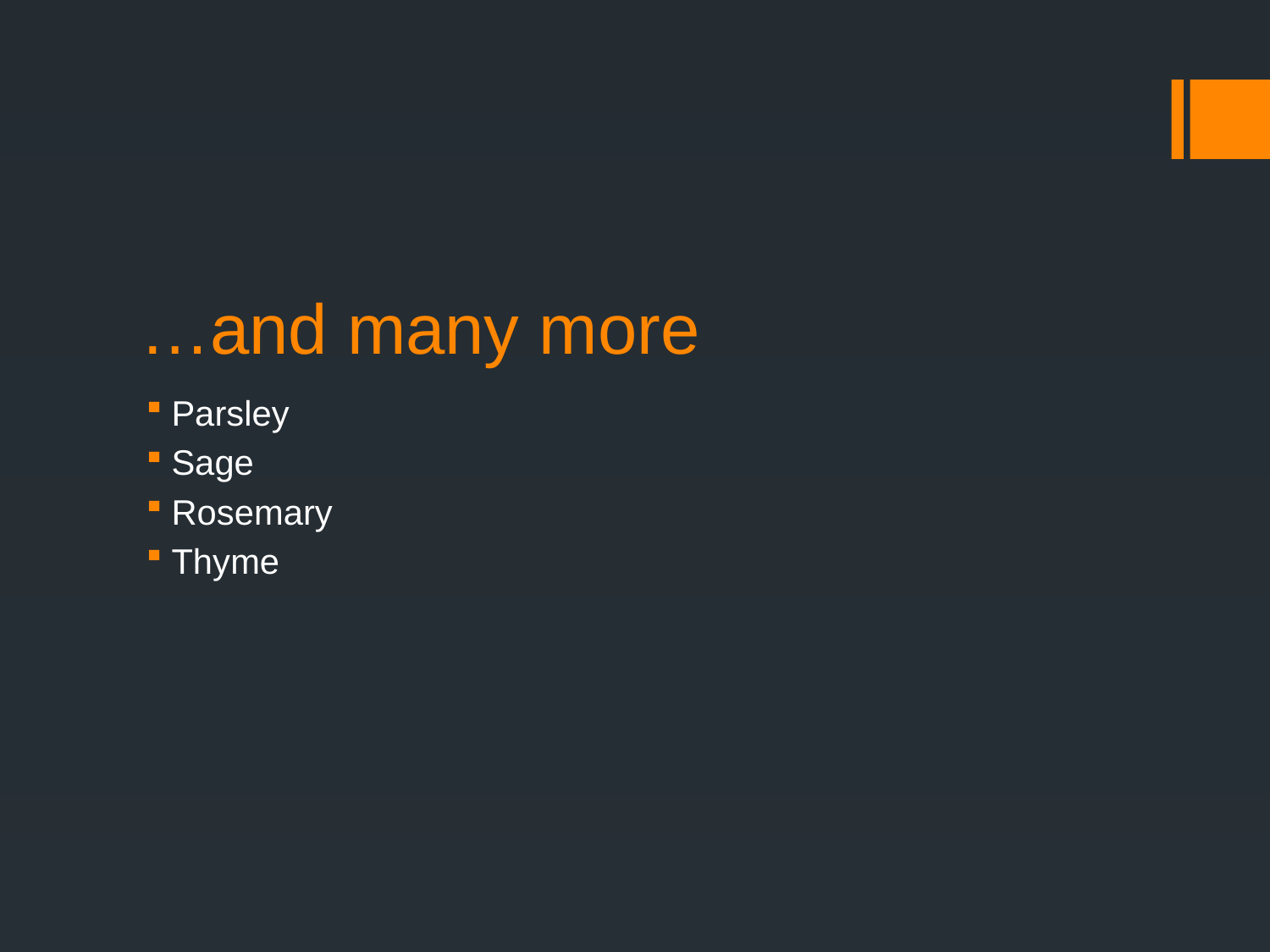

# …and many more
Parsley
Sage
Rosemary
Thyme